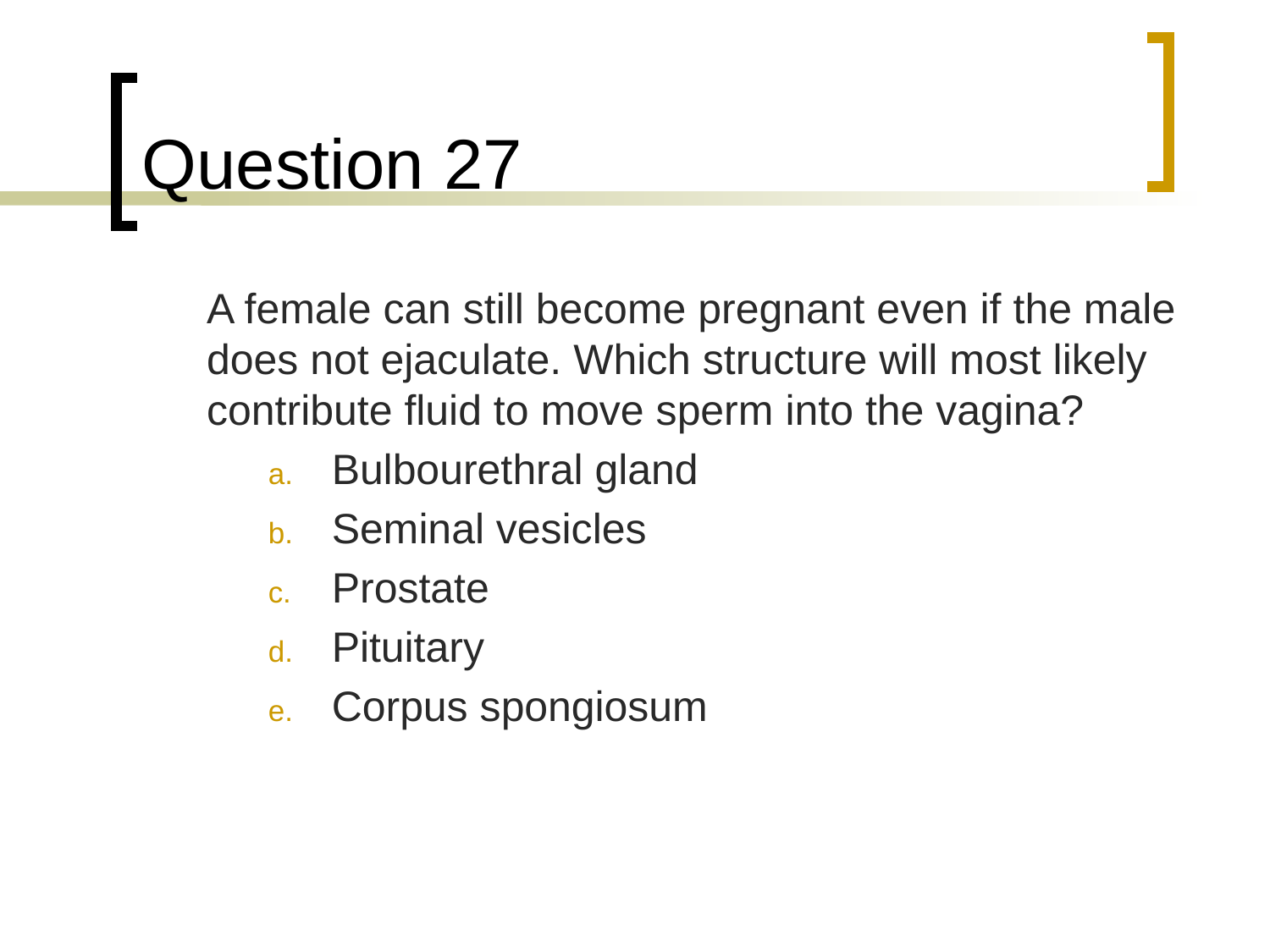

# Question 27
	A female can still become pregnant even if the male does not ejaculate. Which structure will most likely contribute fluid to move sperm into the vagina?
Bulbourethral gland
Seminal vesicles
Prostate
Pituitary
Corpus spongiosum